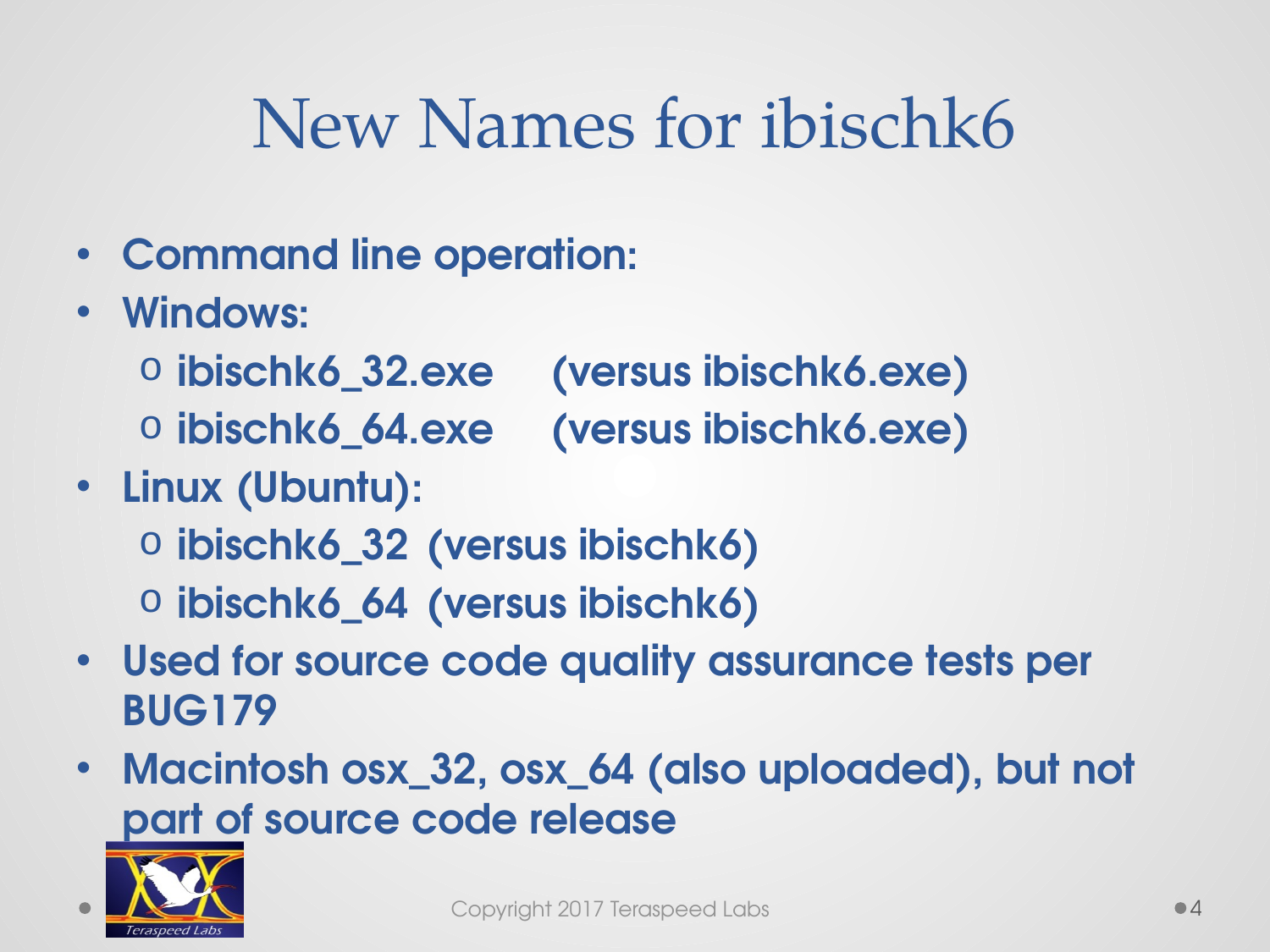

# New Names for ibischk6
Command line operation:
Windows:
ibischk6_32.exe	(versus ibischk6.exe)
ibischk6_64.exe	(versus ibischk6.exe)
Linux (Ubuntu):
ibischk6_32		(versus ibischk6)
ibischk6_64		(versus ibischk6)
Used for source code quality assurance tests per BUG179
Macintosh osx_32, osx_64 (also uploaded), but not part of source code release
4
Copyright 2017 Teraspeed Labs